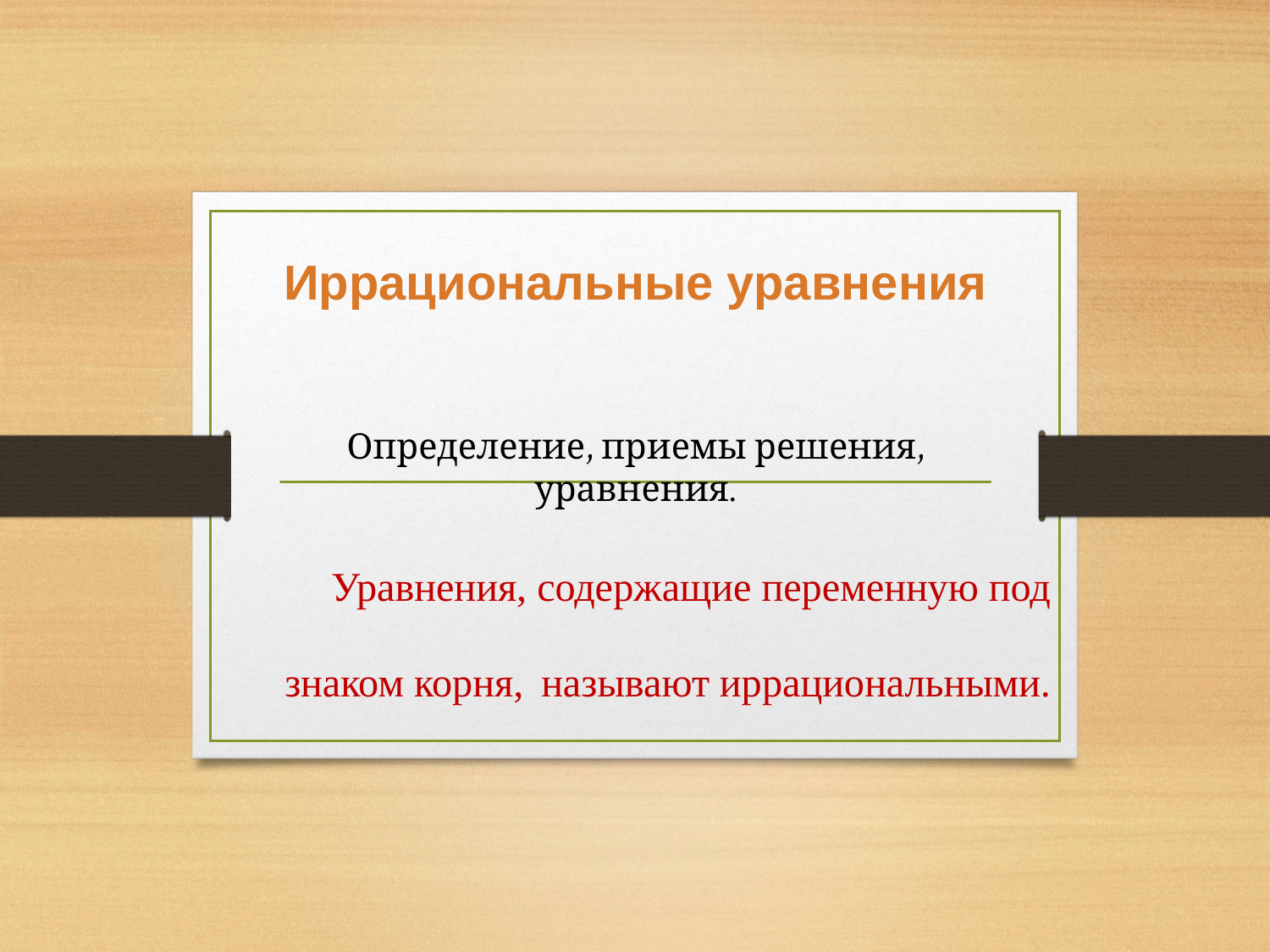

# Иррациональные уравнения
Определение, приемы решения, уравнения.
Уравнения, содержащие переменную под знаком корня, называют иррациональными.